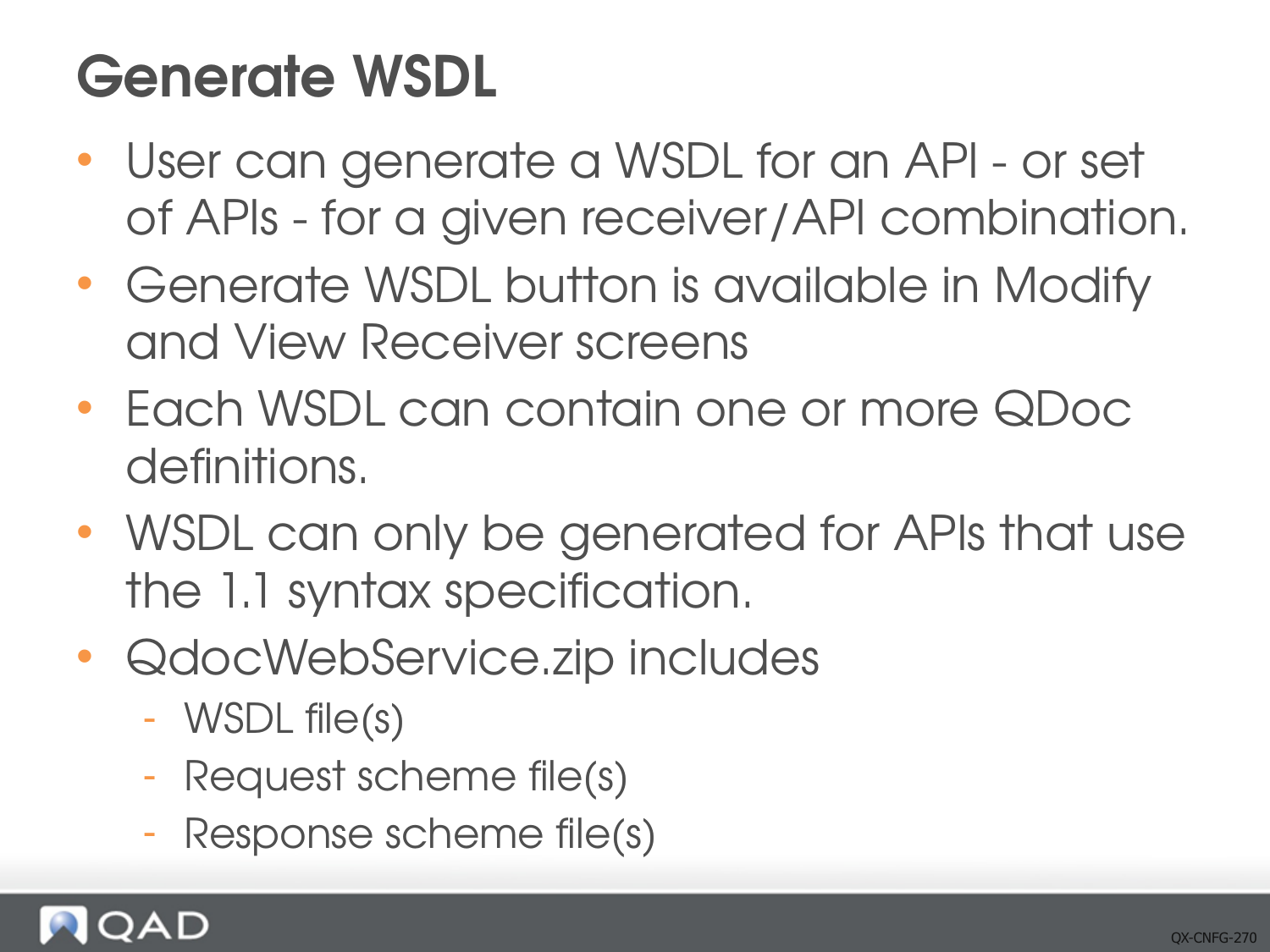

# Generate WSDL
User can generate a WSDL for an API - or set of APIs - for a given receiver/API combination.
Generate WSDL button is available in Modify and View Receiver screens
Each WSDL can contain one or more QDoc definitions.
WSDL can only be generated for APIs that use the 1.1 syntax specification.
QdocWebService.zip includes
WSDL file(s)
Request scheme file(s)
Response scheme file(s)

QX-CNFG-270